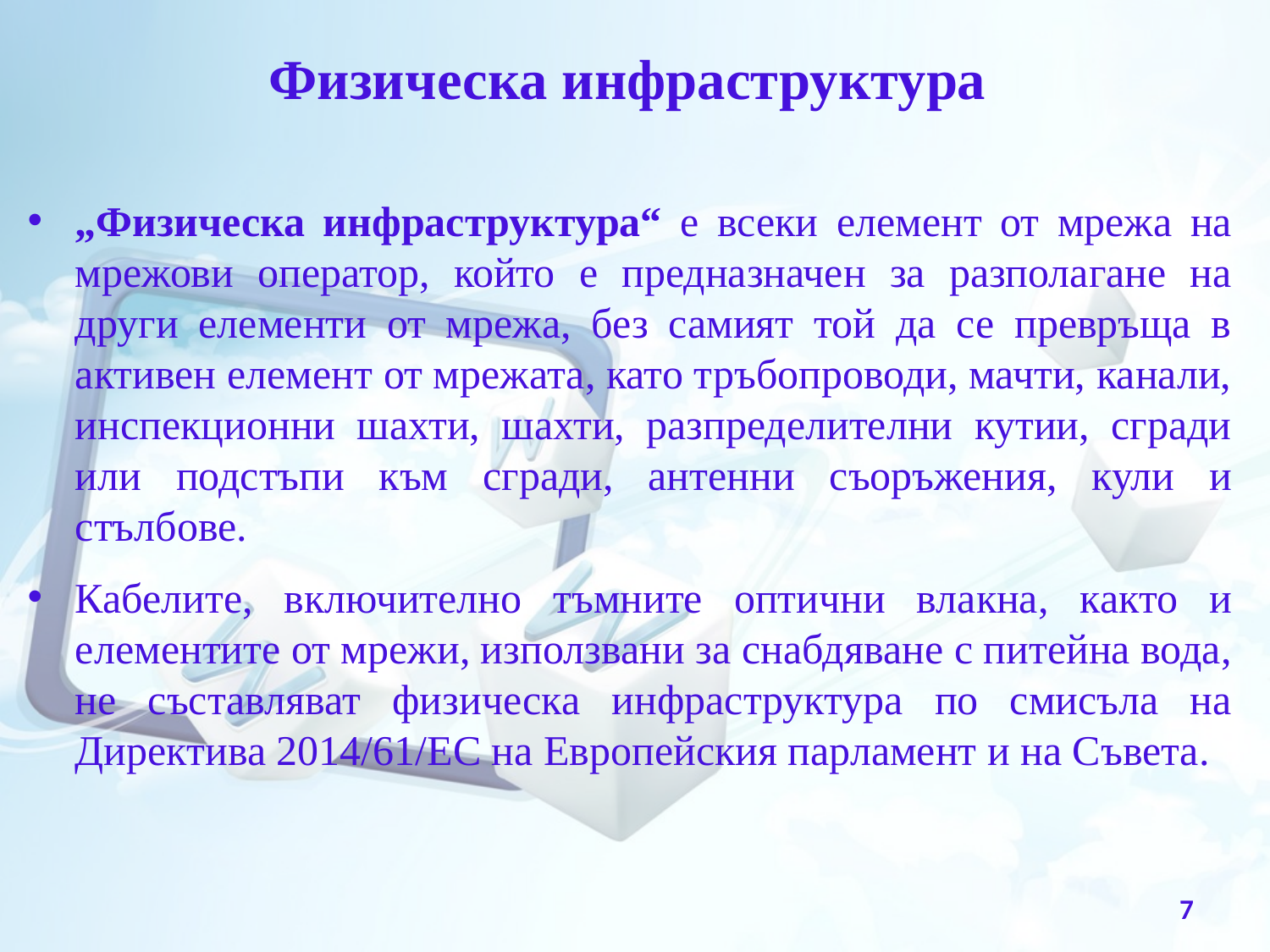

# Физическа инфраструктура

„Физическа инфраструктура“ е всеки елемент от мрежа на мрежови оператор, който е предназначен за разполагане на други елементи от мрежа, без самият той да се превръща в активен елемент от мрежата, като тръбопроводи, мачти, канали, инспекционни шахти, шахти, разпределителни кутии, сгради или подстъпи към сгради, антенни съоръжения, кули и стълбове.
Кабелите, включително тъмните оптични влакна, както и елементите от мрежи, използвани за снабдяване с питейна вода, не съставляват физическа инфраструктура по смисъла на Директива 2014/61/ЕС на Европейския парламент и на Съвета.

7